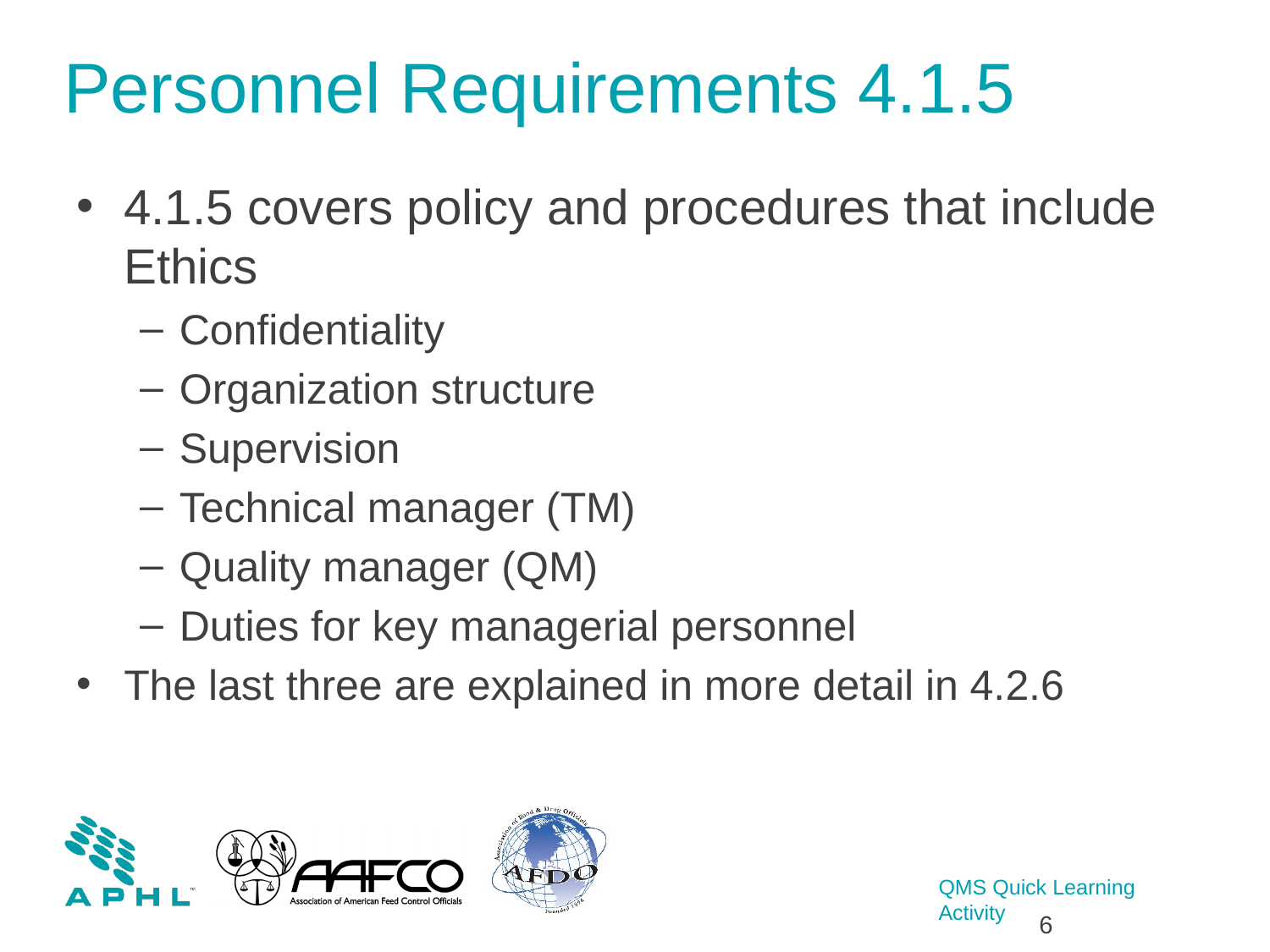

# Personnel Requirements 4.1.5
4.1.5 covers policy and procedures that include Ethics
Confidentiality
Organization structure
Supervision
Technical manager (TM)
Quality manager (QM)
Duties for key managerial personnel
The last three are explained in more detail in 4.2.6